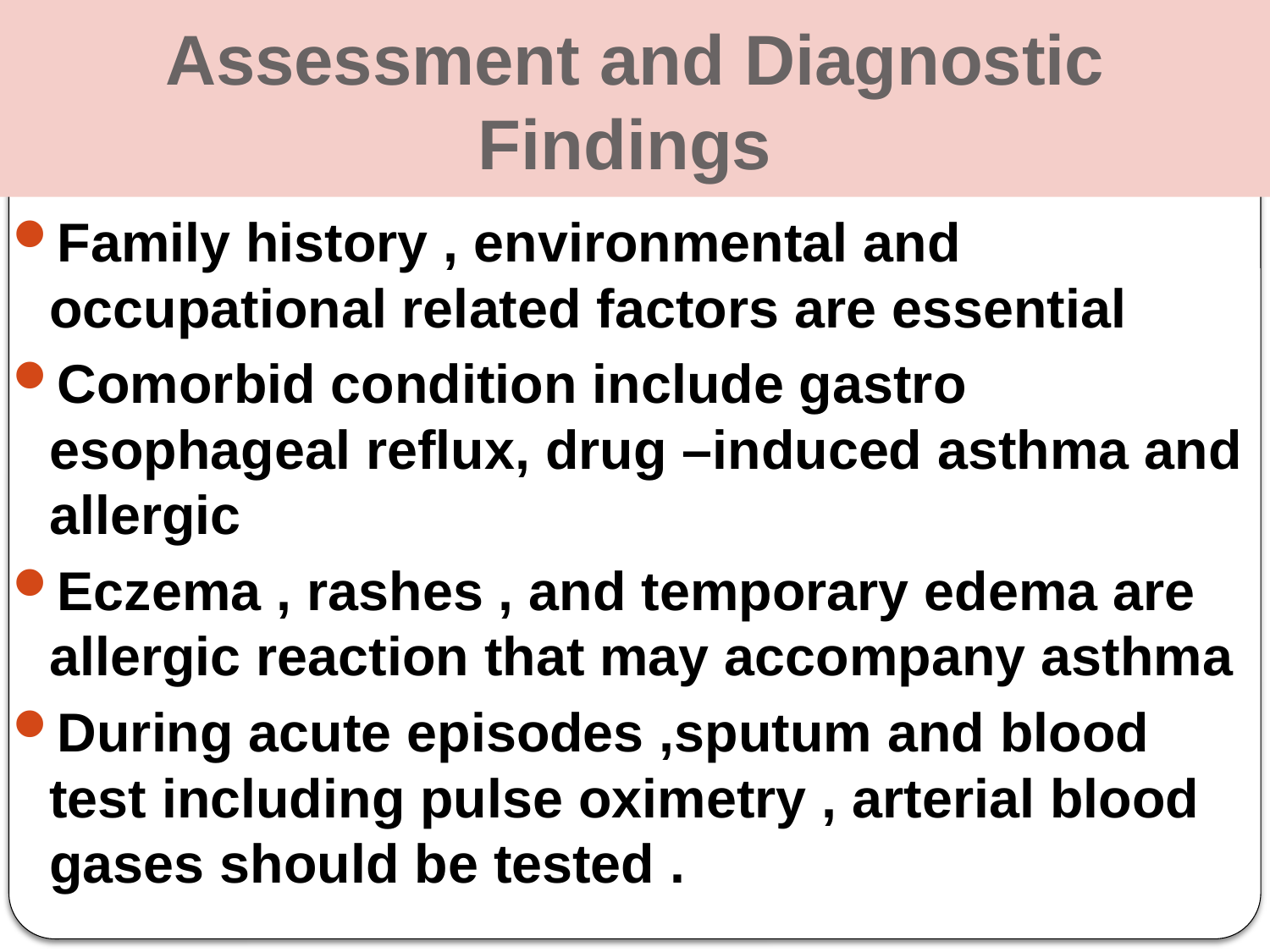

# Assessment and Diagnostic Findings
Family history , environmental and occupational related factors are essential
Comorbid condition include gastro esophageal reflux, drug –induced asthma and allergic
Eczema , rashes , and temporary edema are allergic reaction that may accompany asthma
During acute episodes ,sputum and blood test including pulse oximetry , arterial blood gases should be tested .